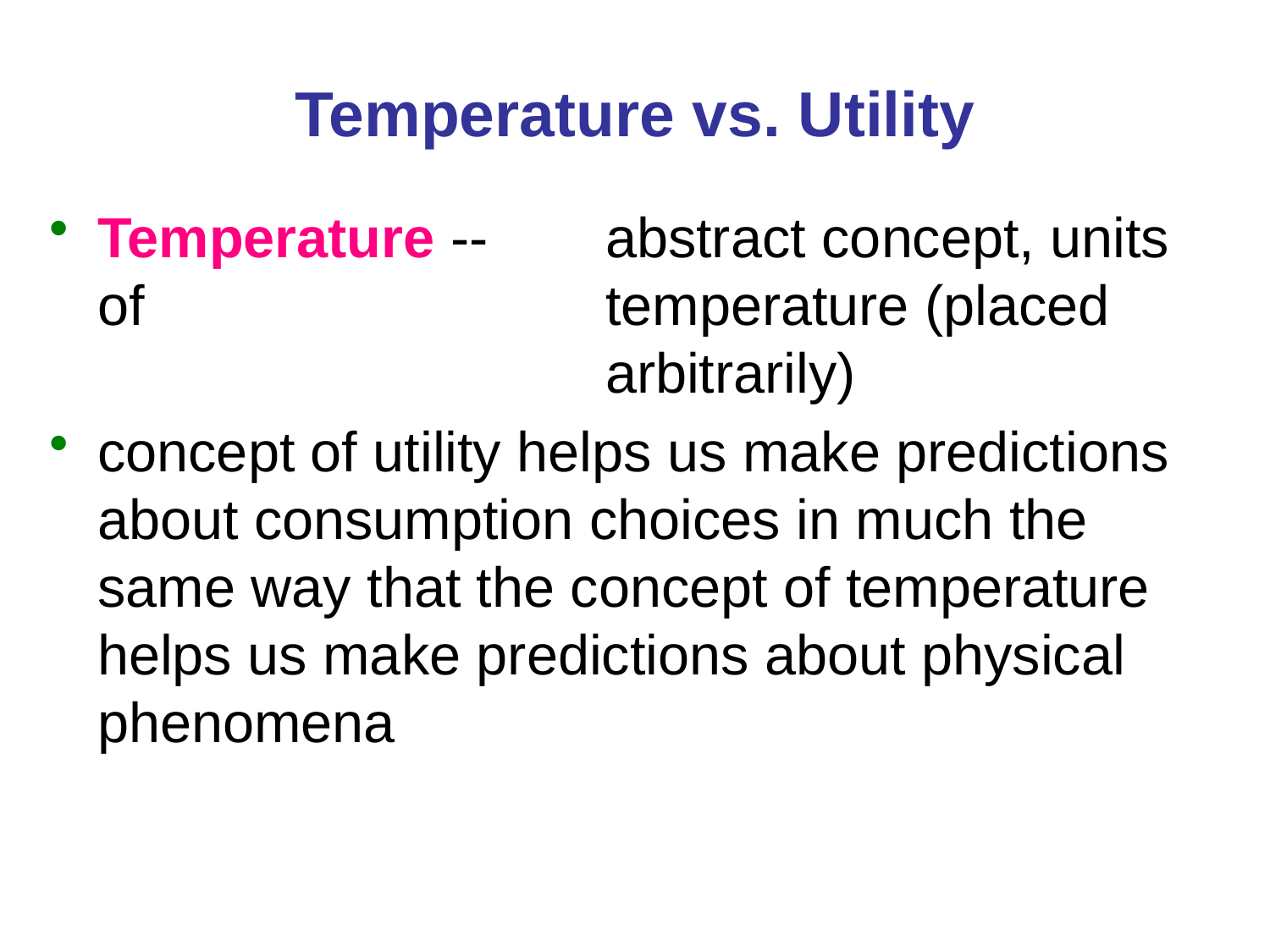

# Temperature vs. Utility
Temperature --	abstract concept, units of 				temperature (placed 				arbitrarily)
concept of utility helps us make predictions about consumption choices in much the same way that the concept of temperature helps us make predictions about physical phenomena